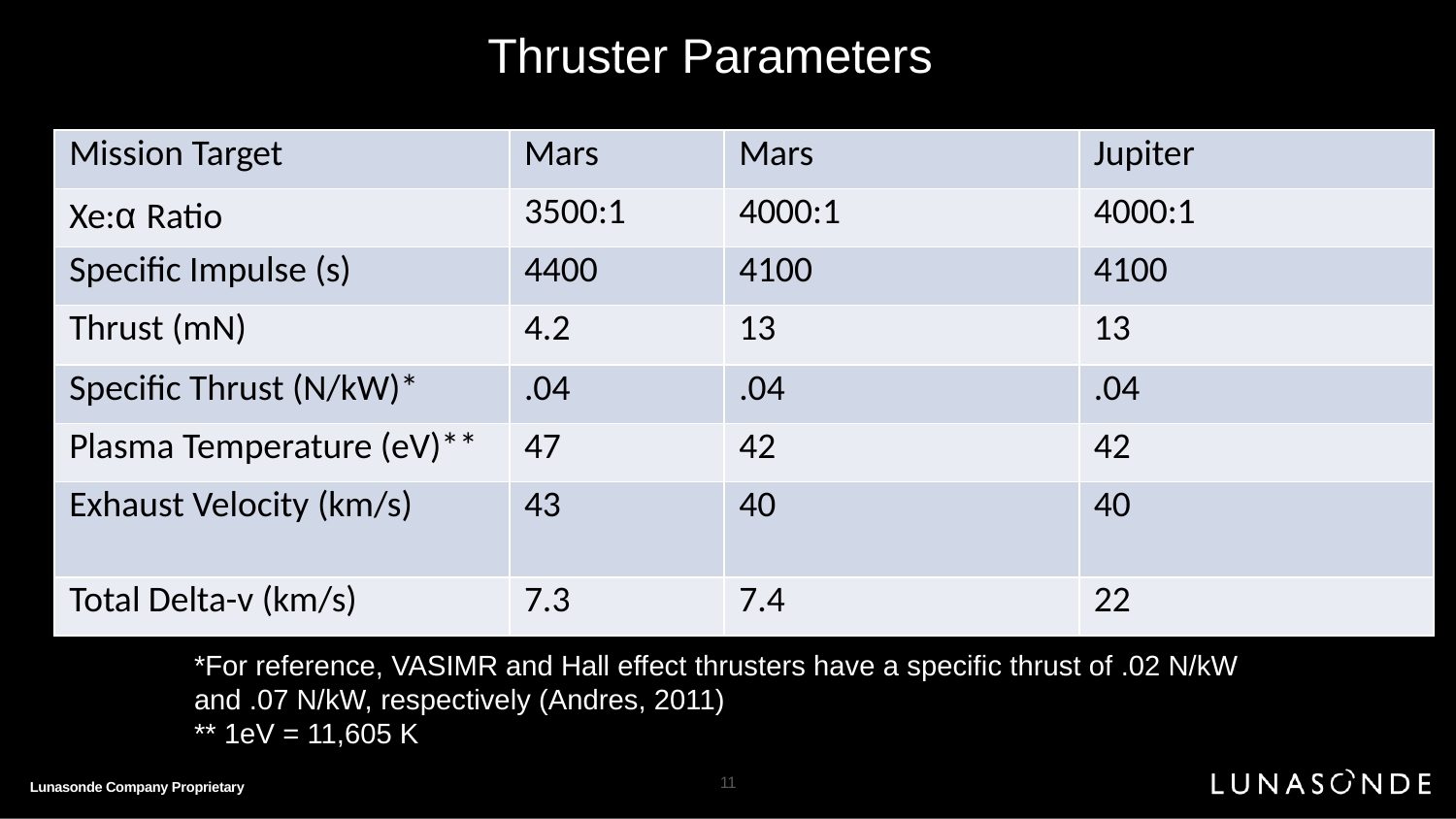

Thruster Parameters
| Mission Target | Mars | Mars | Jupiter |
| --- | --- | --- | --- |
| Xe:α Ratio | 3500:1 | 4000:1 | 4000:1 |
| Specific Impulse (s) | 4400 | 4100 | 4100 |
| Thrust (mN) | 4.2 | 13 | 13 |
| Specific Thrust (N/kW)\* | .04 | .04 | .04 |
| Plasma Temperature (eV)\*\* | 47 | 42 | 42 |
| Exhaust Velocity (km/s) | 43 | 40 | 40 |
| Total Delta-v (km/s) | 7.3 | 7.4 | 22 |
*For reference, VASIMR and Hall effect thrusters have a specific thrust of .02 N/kW and .07 N/kW, respectively (Andres, 2011)
** 1eV = 11,605 K

11
Lunasonde Company Proprietary